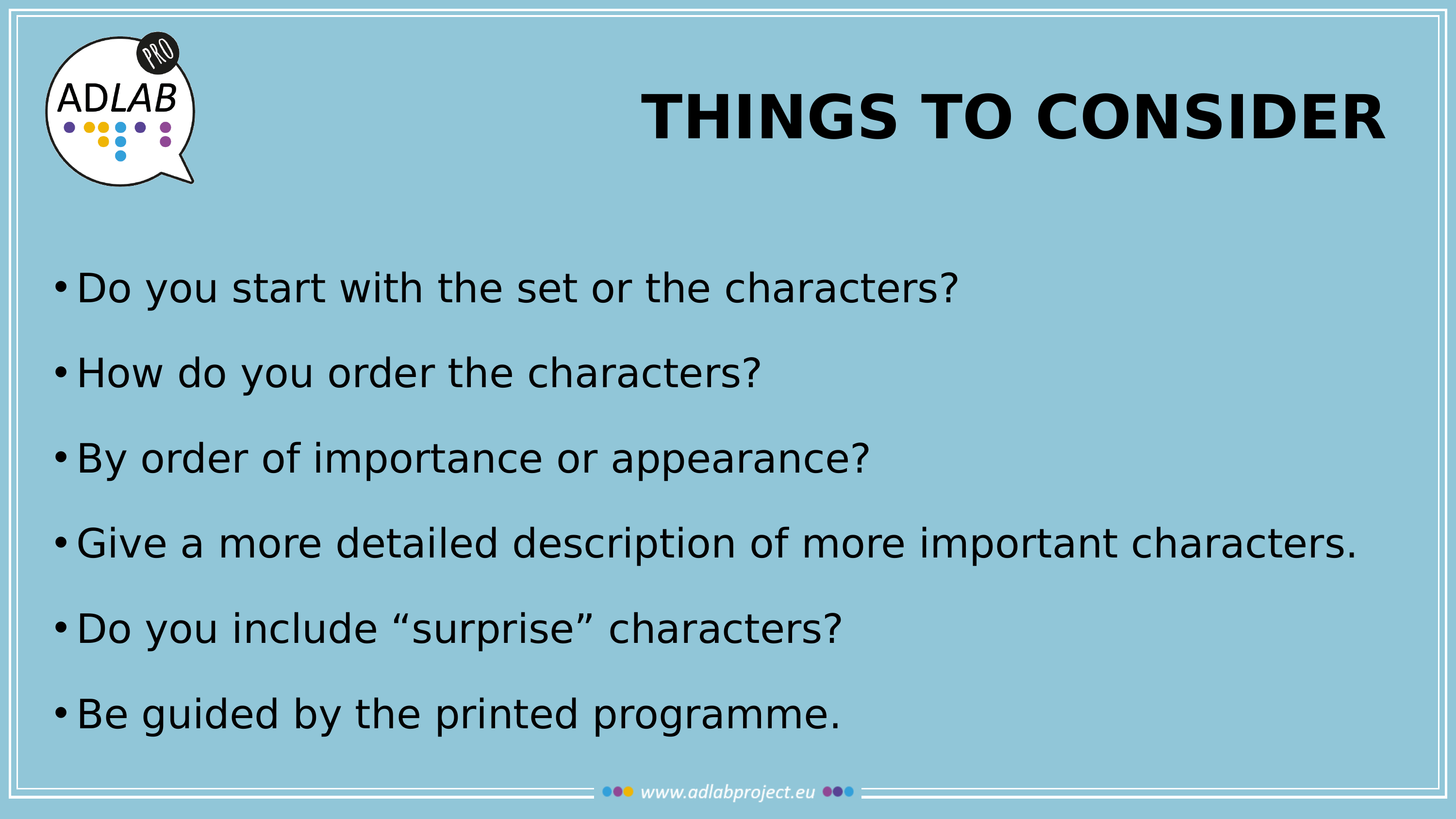

# Things to consider
Do you start with the set or the characters?
How do you order the characters?
By order of importance or appearance?
Give a more detailed description of more important characters.
Do you include “surprise” characters?
Be guided by the printed programme.